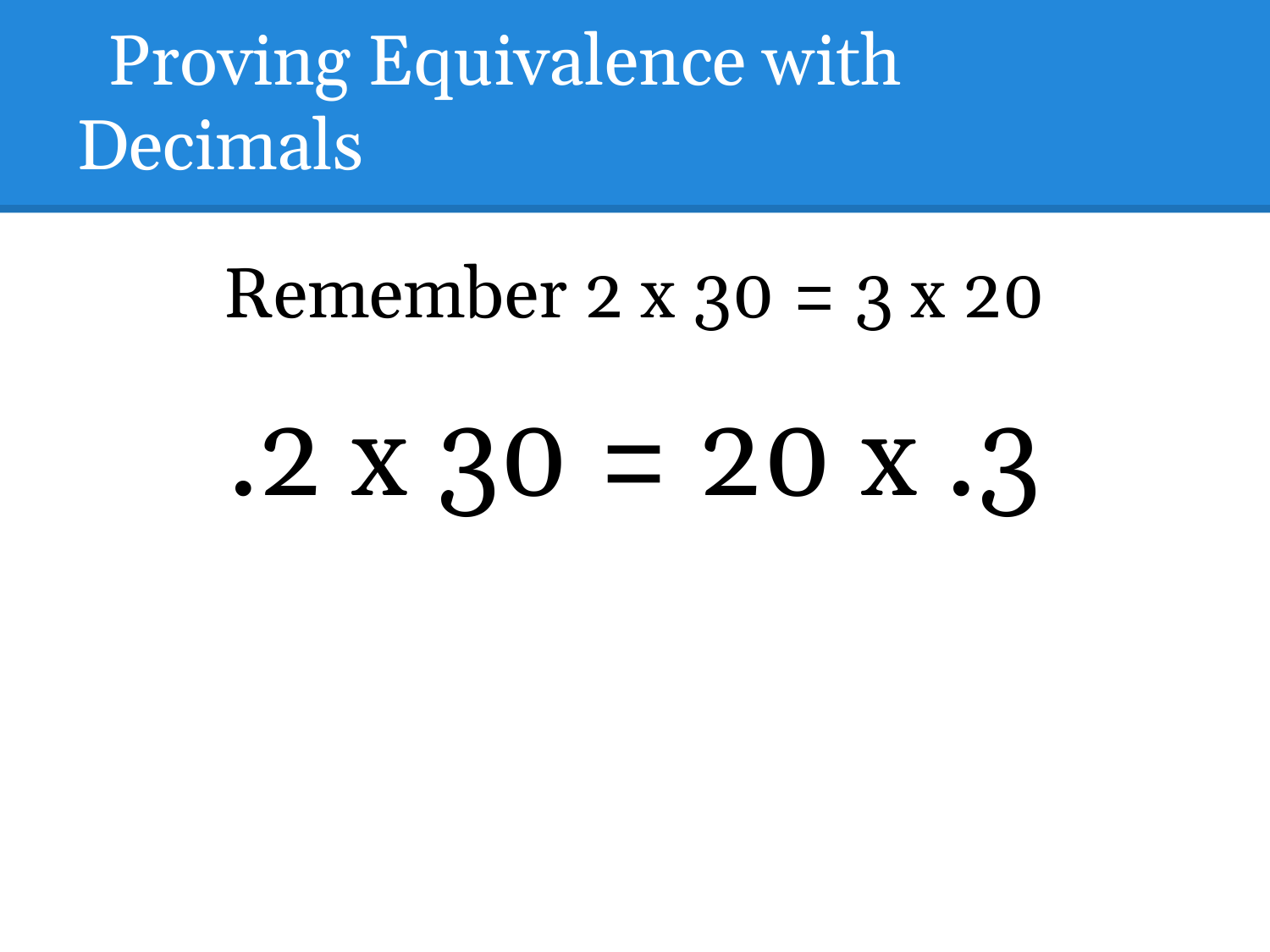

# Proving Equivalence with Decimals
Remember 2 x 30 = 3 x 20
.2 x 30 = 20 x .3